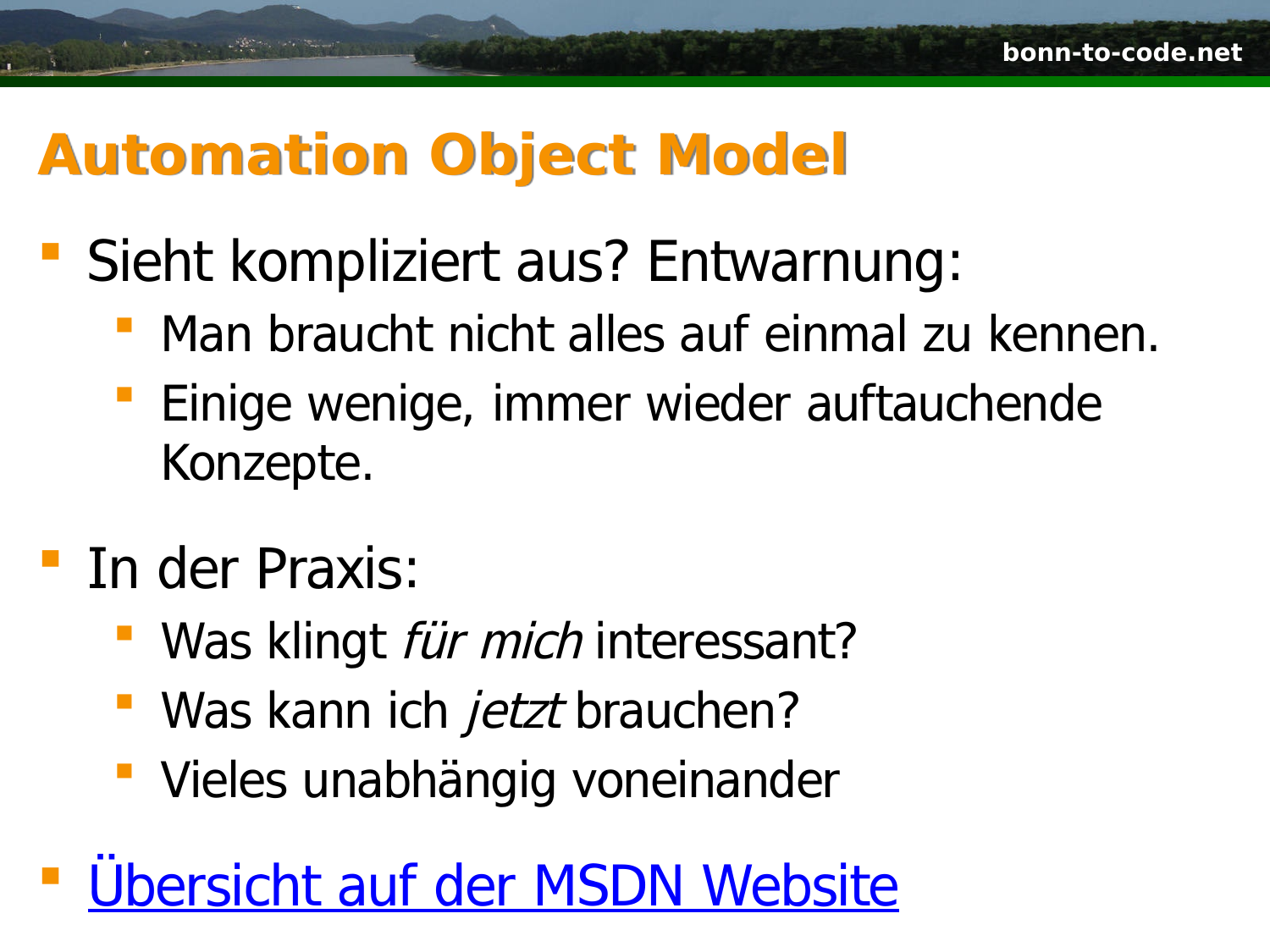

# Automation Object Model
Sieht kompliziert aus? Entwarnung:
Man braucht nicht alles auf einmal zu kennen.
Einige wenige, immer wieder auftauchende Konzepte.
In der Praxis:
Was klingt für mich interessant?
Was kann ich jetzt brauchen?
Vieles unabhängig voneinander
Übersicht auf der MSDN Website